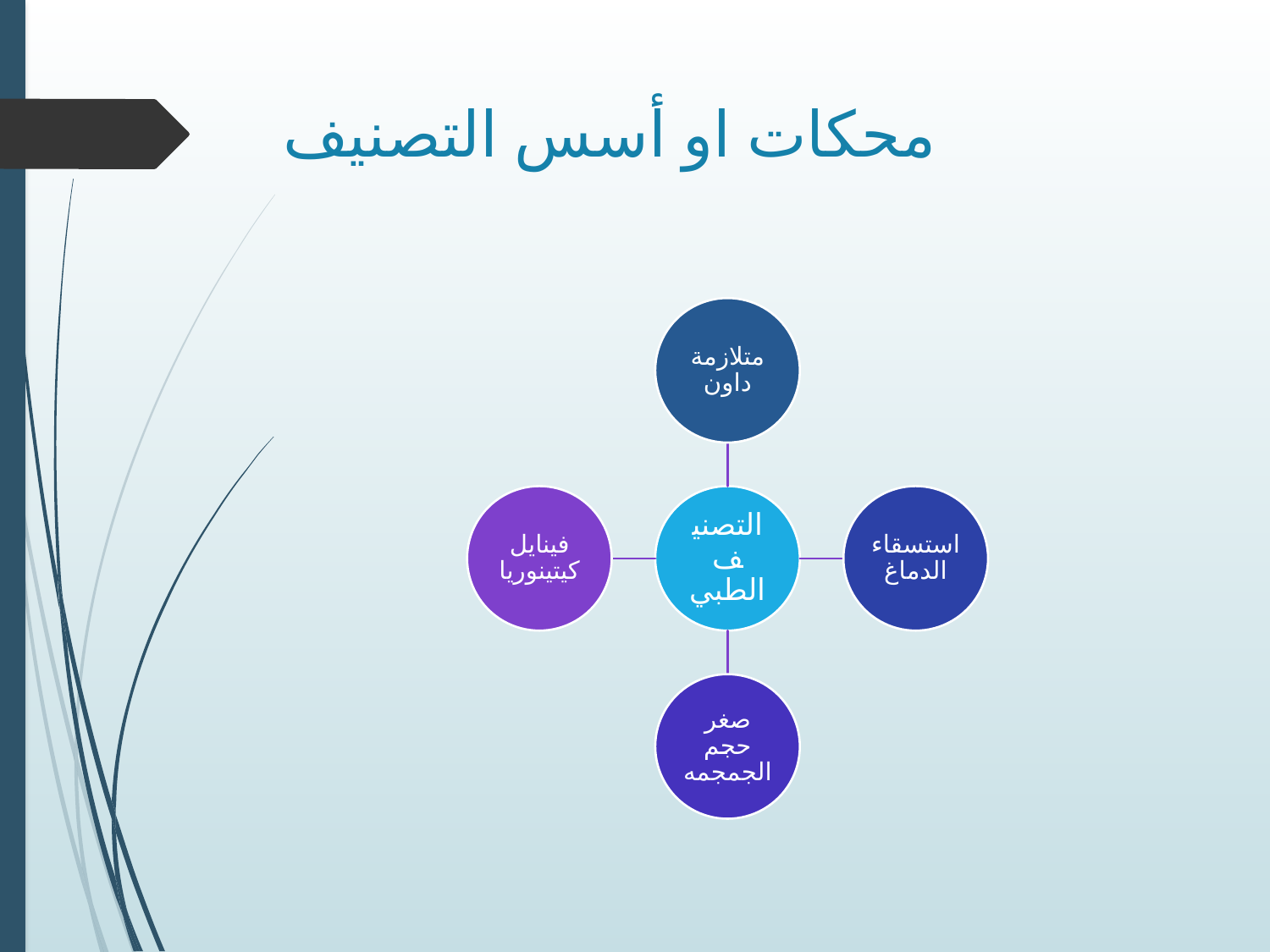

# محكات او أسس التصنيف
التصنيف الطبي

متلازمة داون

استسقاء الدماغ

صغر حجم الجمجمه

فينايل كيتينوريا